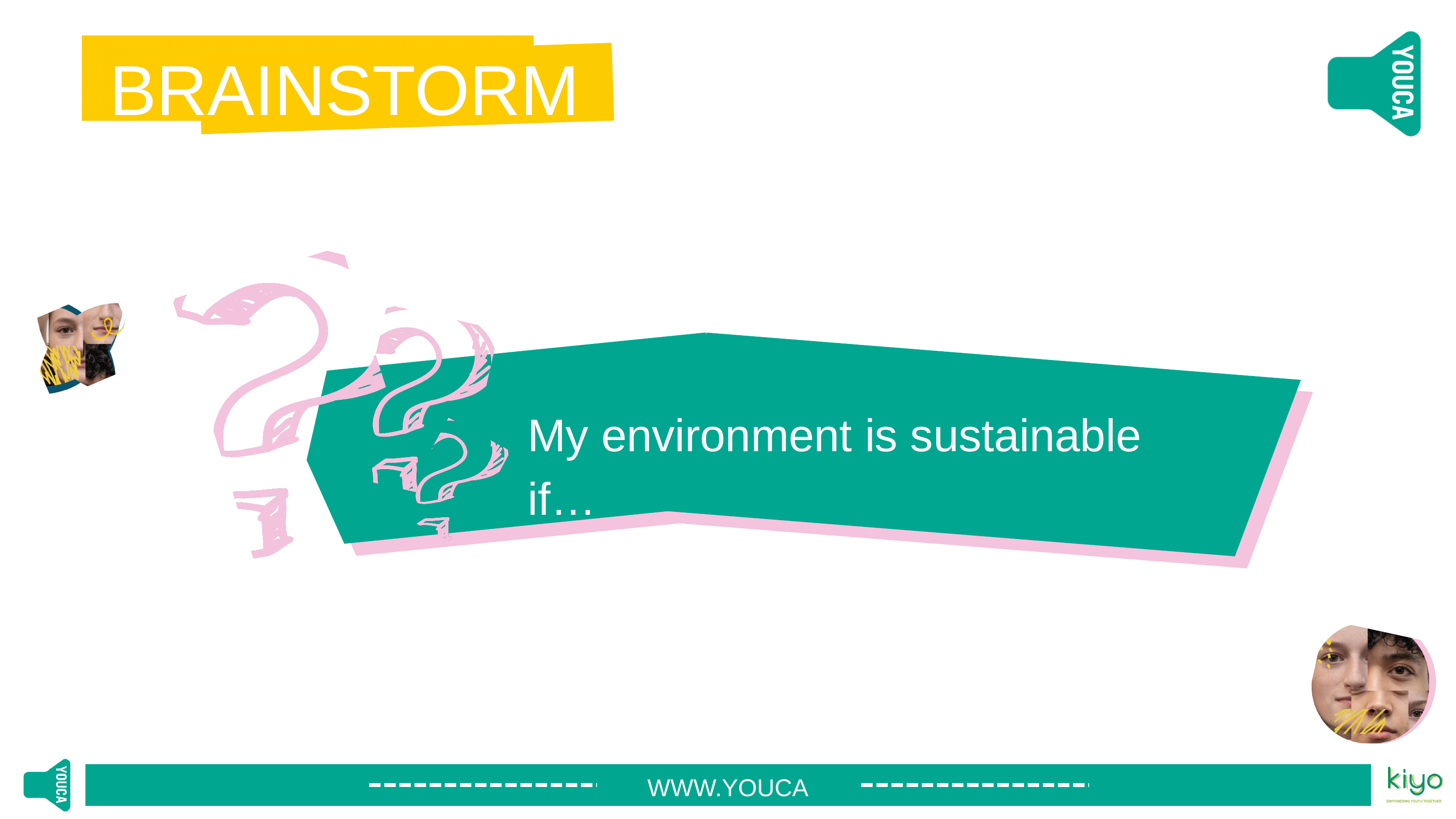

BRAINSTORM

My environment is sustainable if…

WWW.YOUCA.BE